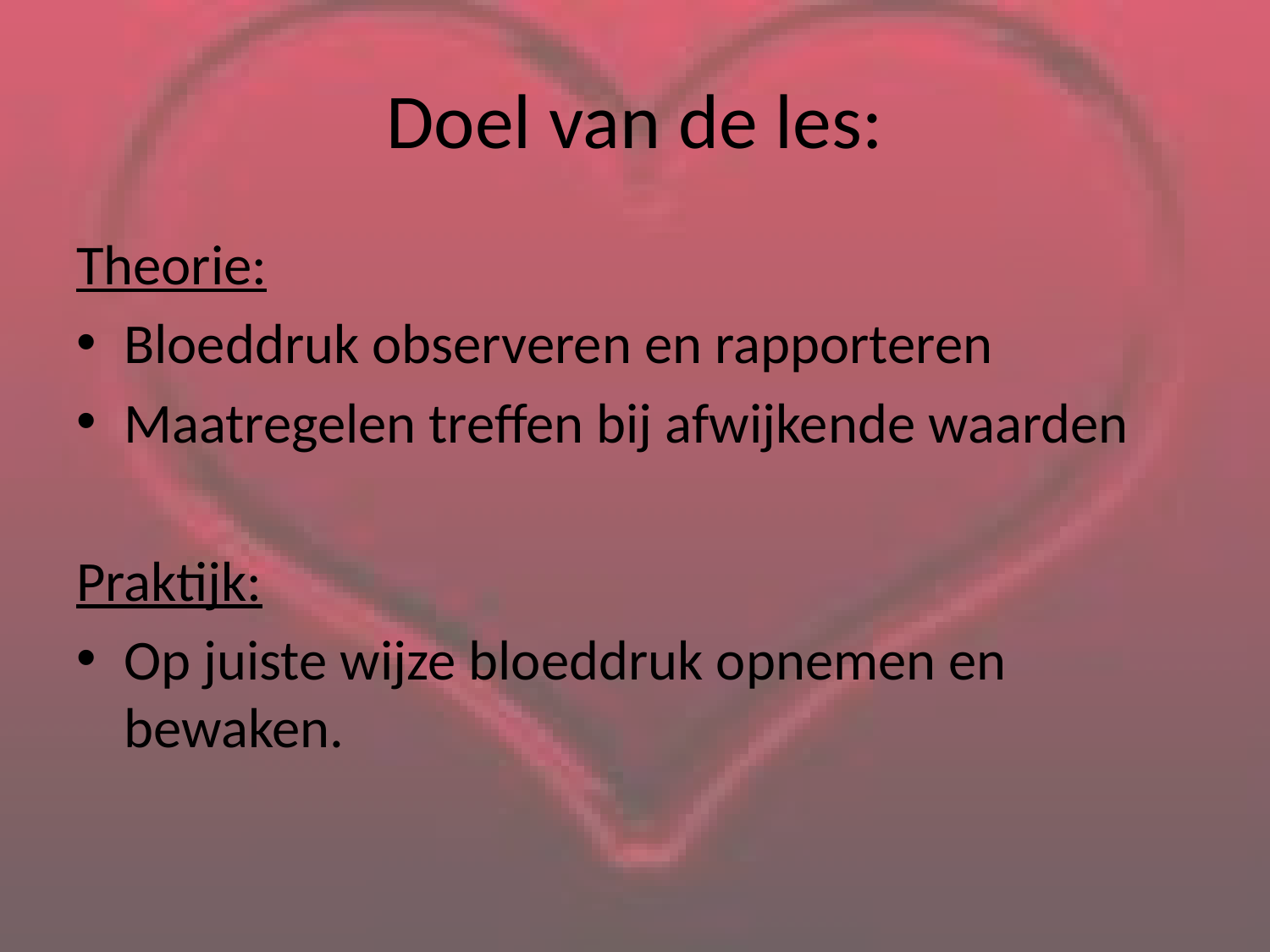

# Doel van de les:
Theorie:
Bloeddruk observeren en rapporteren
Maatregelen treffen bij afwijkende waarden

Praktijk:
Op juiste wijze bloeddruk opnemen en bewaken.